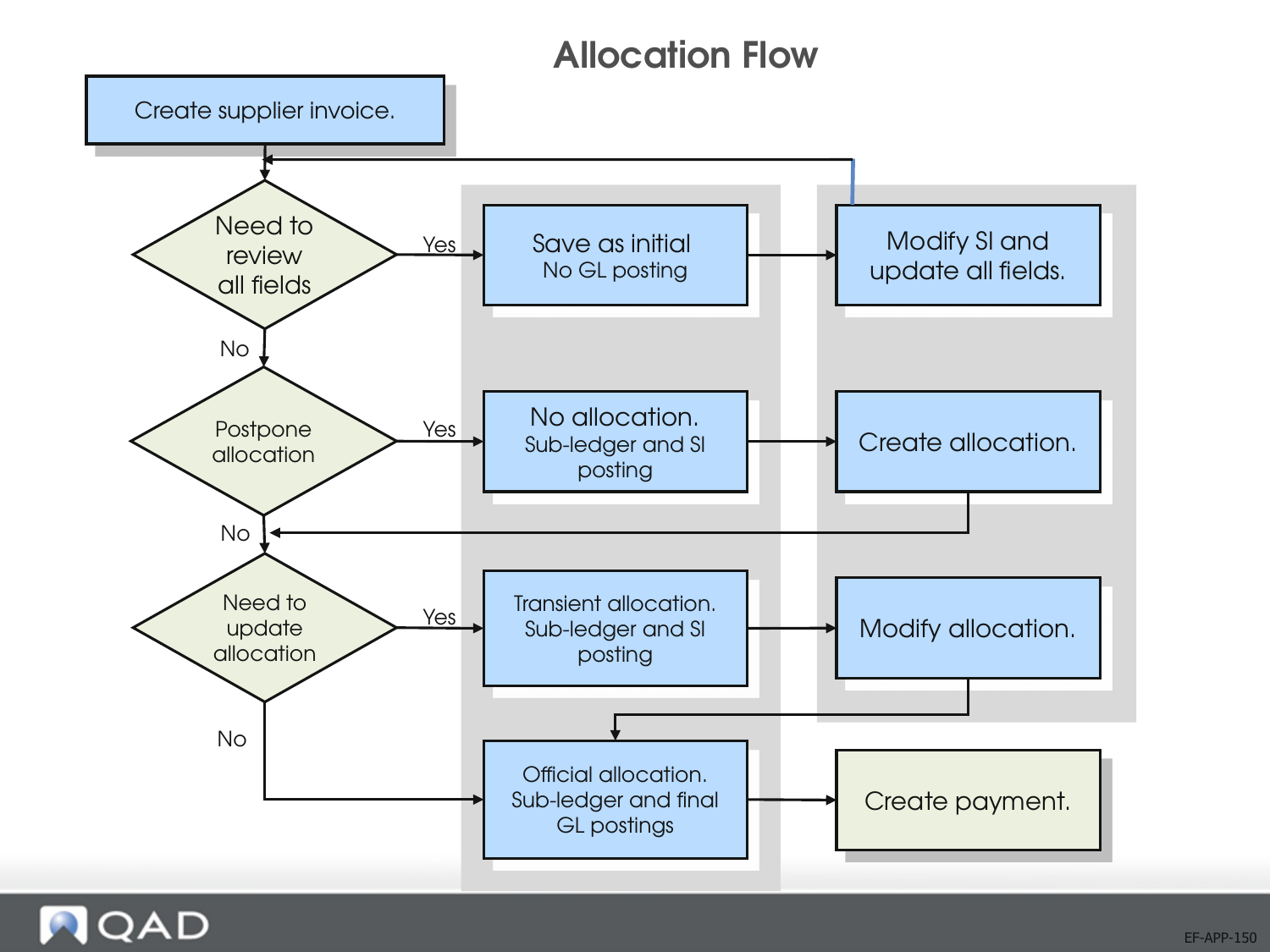

# Allocation Flow
Create supplier invoice.

Need to review all fields

Save as initial
No GL posting
Modify SI and update all fields.
Yes
No
Postpone allocation
No allocation.
Sub-ledger and SI posting
Create allocation.
Yes
No
Need to update allocation
Transient allocation.
Sub-ledger and SI posting
Modify allocation.
Yes
No
Official allocation.
Sub-ledger and final GL postings
Create payment.
EF-APP-150